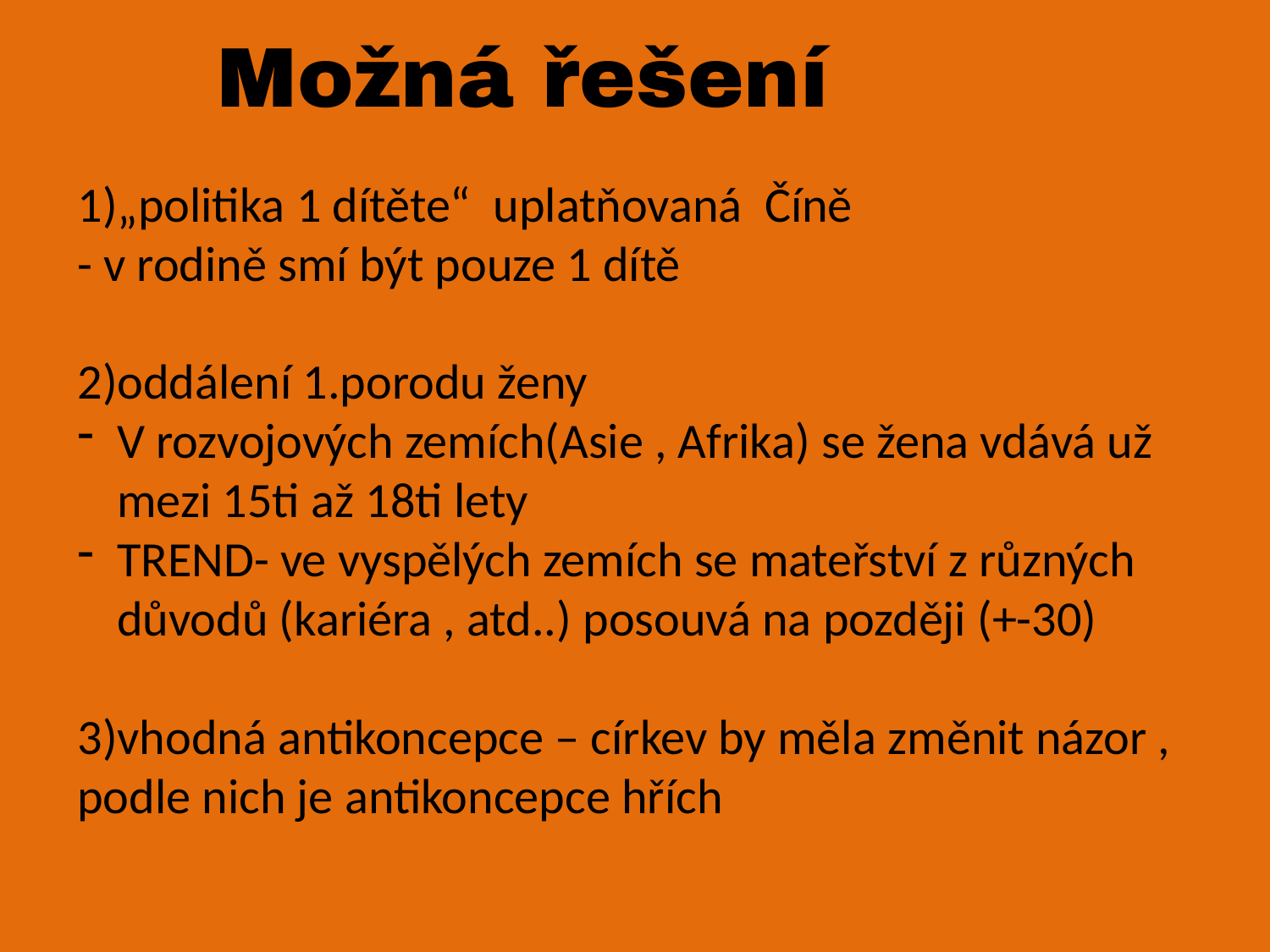

Možná řešení
1)„politika 1 dítěte“  uplatňovaná  Číně
- v rodině smí být pouze 1 dítě

2)oddálení 1.porodu ženy
V rozvojových zemích(Asie , Afrika) se žena vdává už mezi 15ti až 18ti lety
TREND- ve vyspělých zemích se mateřství z různých důvodů (kariéra , atd..) posouvá na později (+-30)

3)vhodná antikoncepce – církev by měla změnit názor , podle nich je antikoncepce hřích